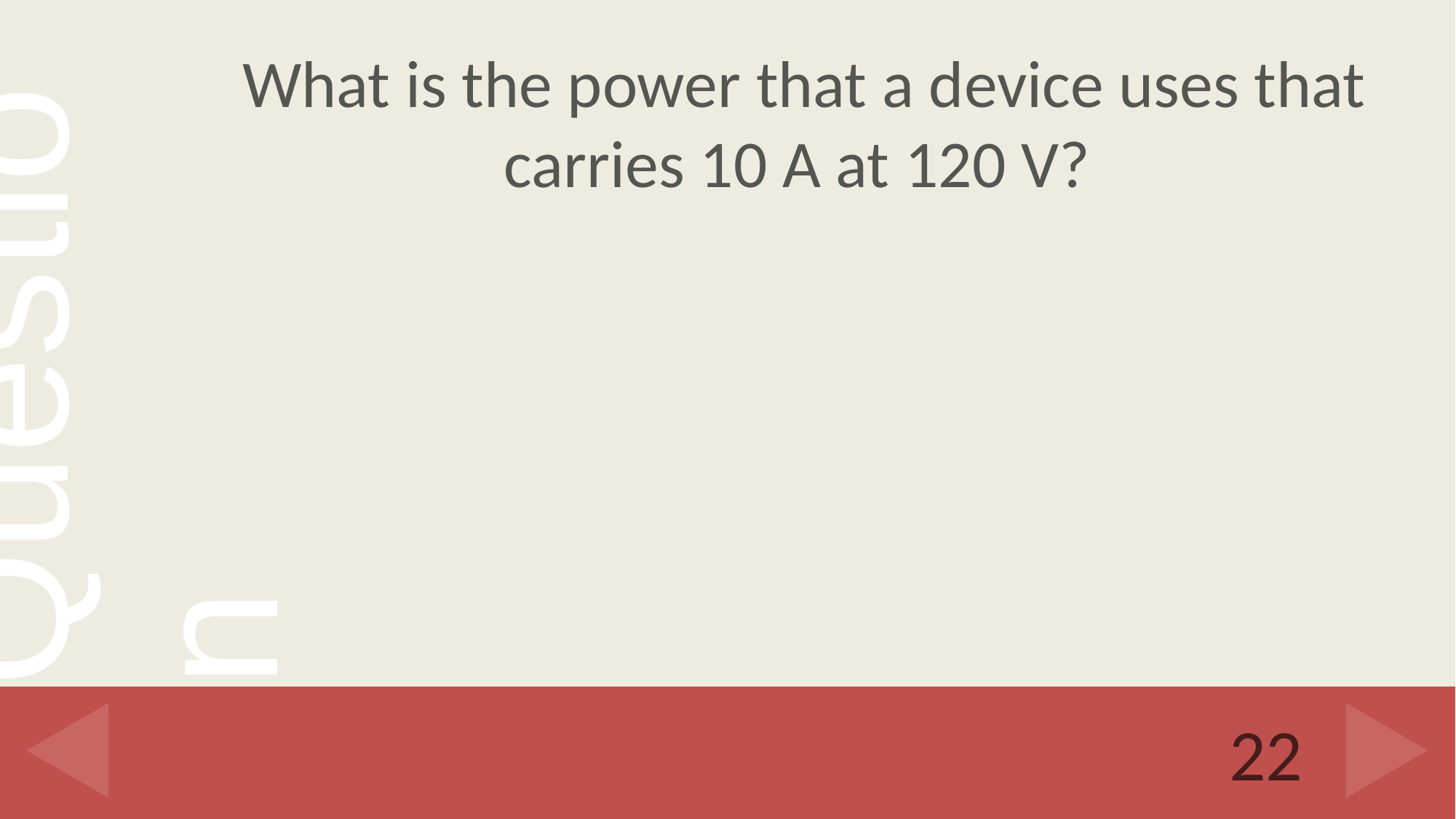

# What is the power that a device uses that carries 10 A at 120 V?

22